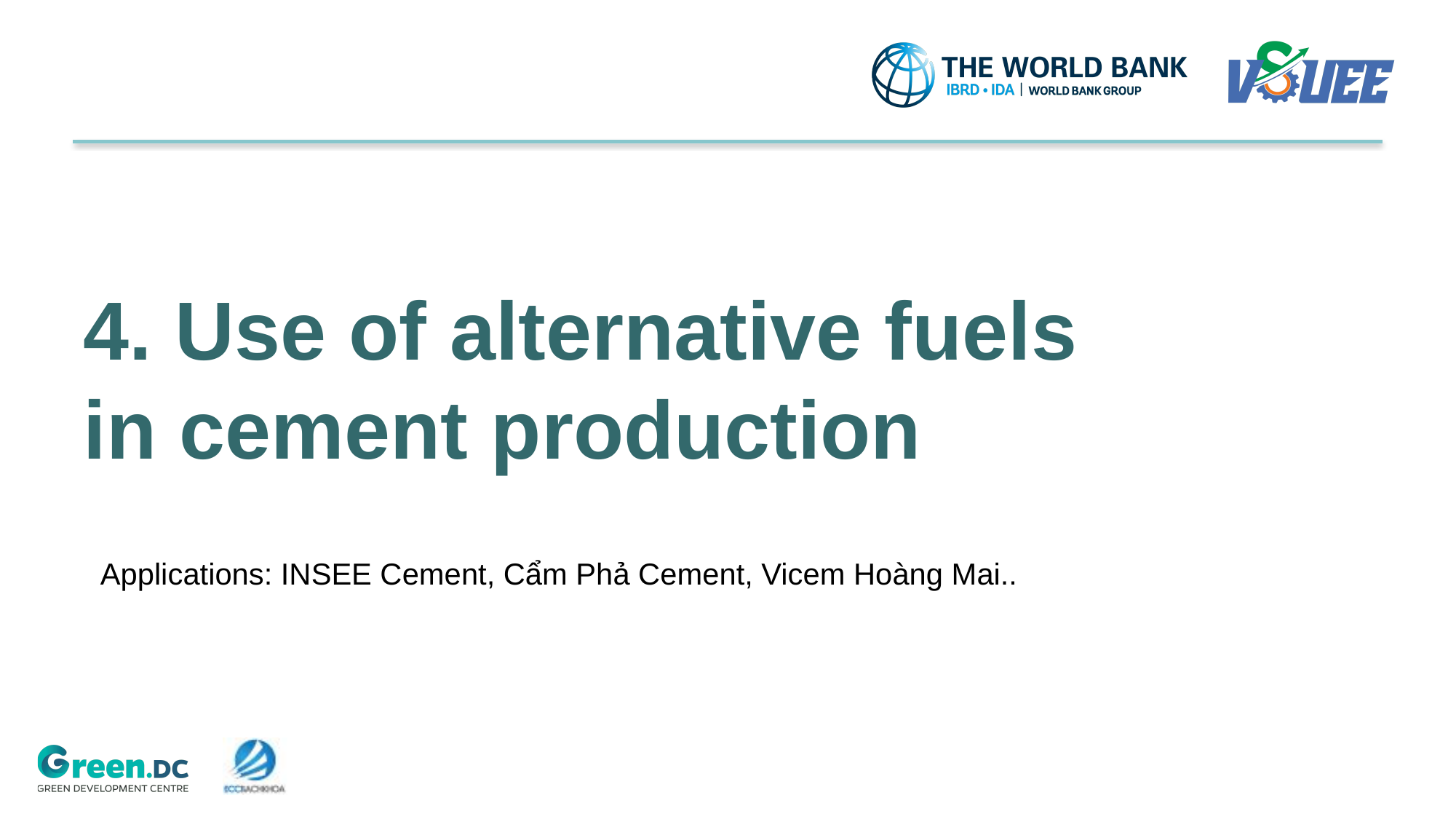

# 4. Use of alternative fuels in cement production
Applications: INSEE Cement, Cẩm Phả Cement, Vicem Hoàng Mai..